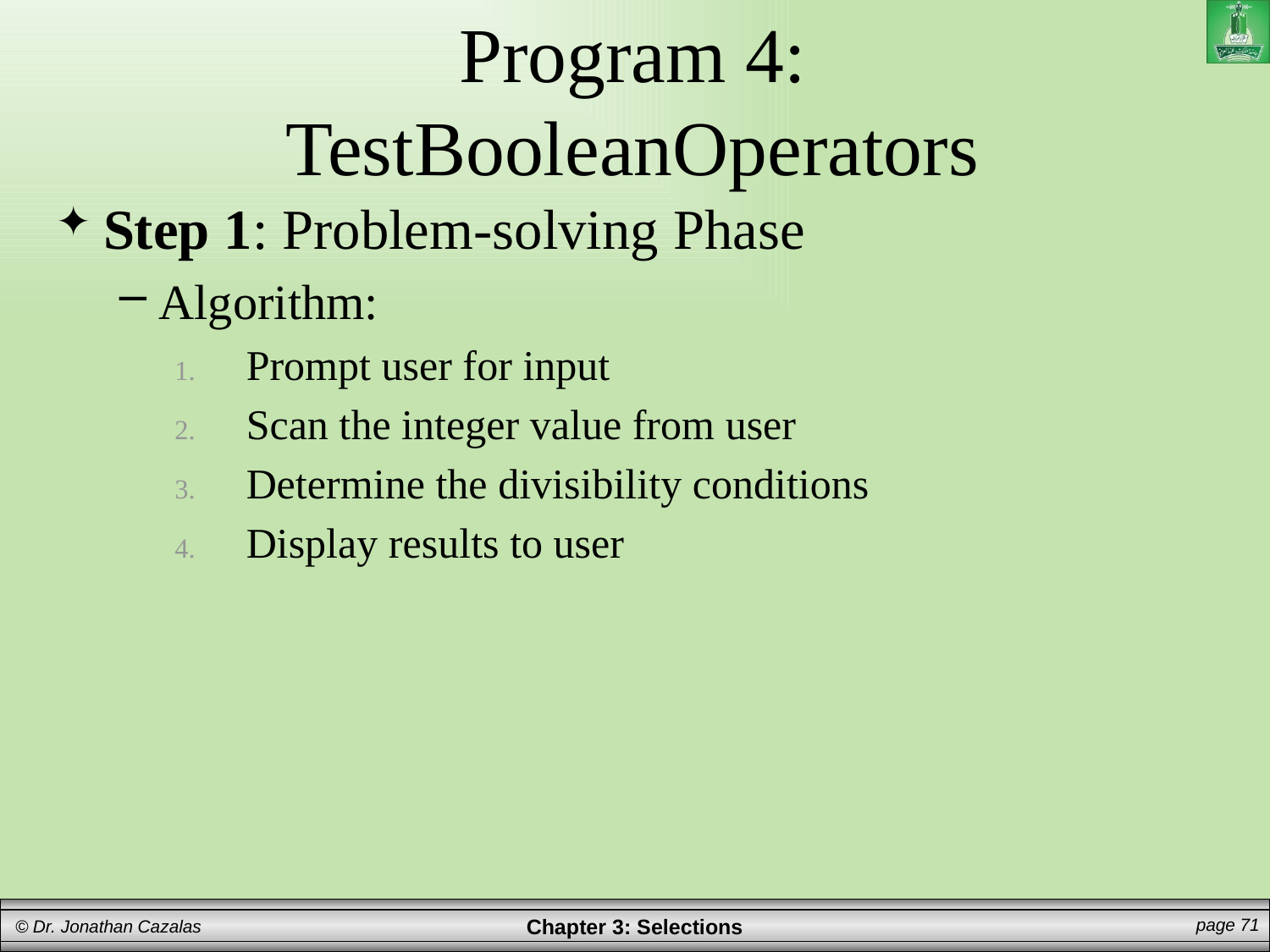

# Program 4: TestBooleanOperators
Step 1: Problem-solving Phase
Algorithm:
Prompt user for input
Scan the integer value from user
Determine the divisibility conditions
Display results to user